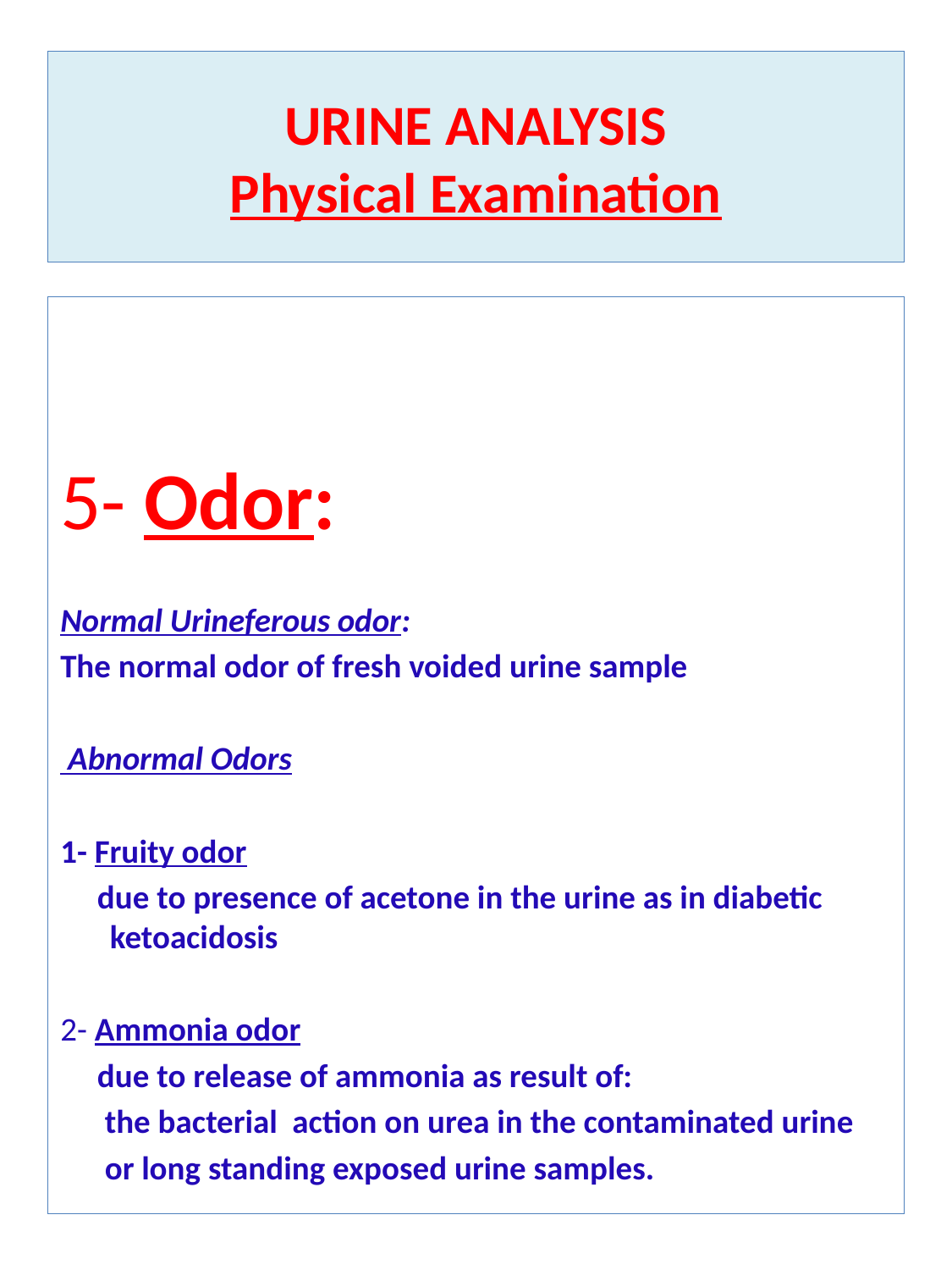

# URINE ANALYSIS Physical Examination

5- Odor:

Normal Urineferous odor:
The normal odor of fresh voided urine sample

 Abnormal Odors

1- Fruity odor
     due to presence of acetone in the urine as in diabetic ketoacidosis

2- Ammonia odor
     due to release of ammonia as result of:
      the bacterial  action on urea in the contaminated urine
      or long standing exposed urine samples.